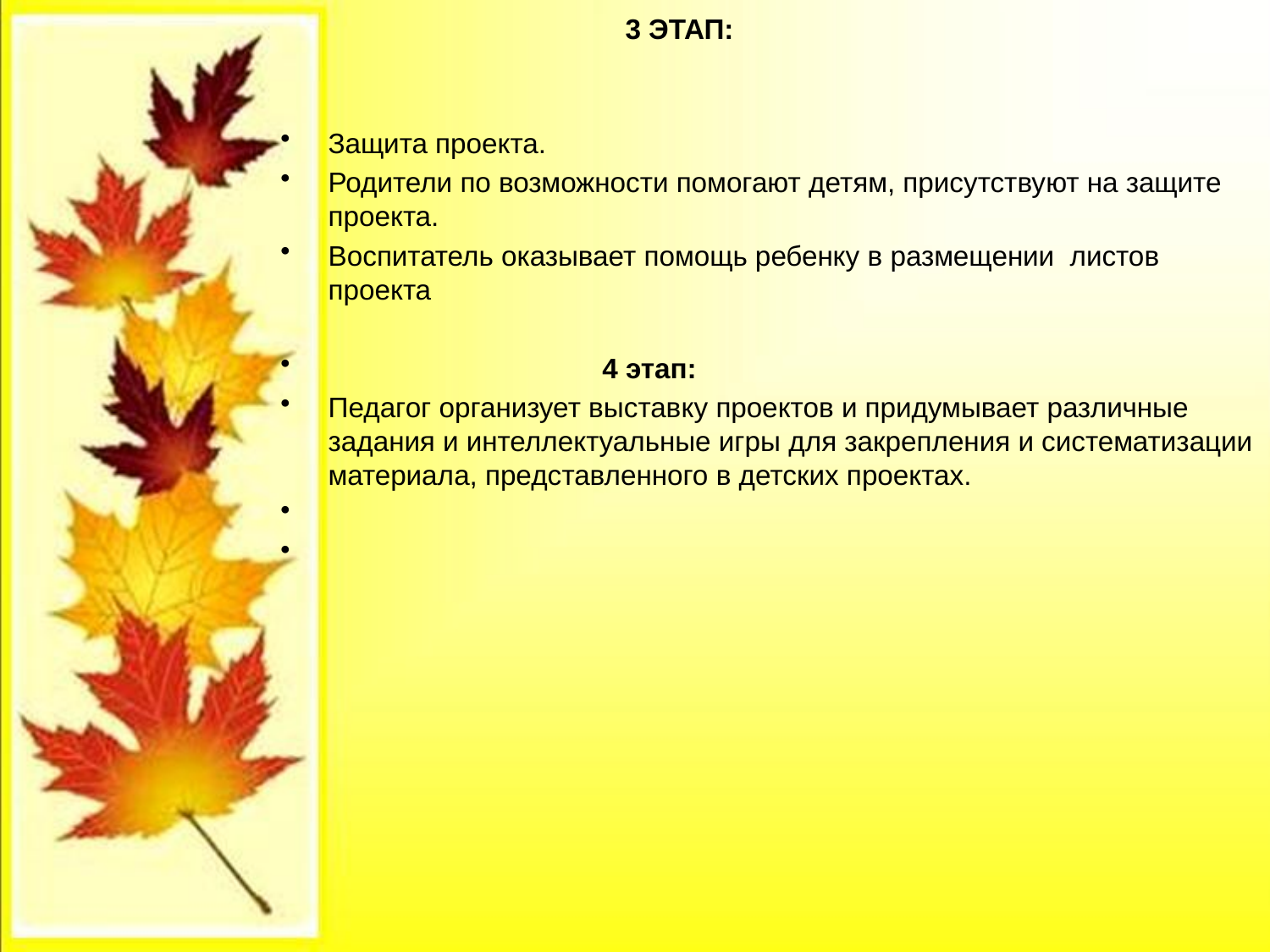

# 3 ЭТАП:

Защита проекта.
Родители по возможности помогают детям, присутствуют на защите проекта.
Воспитатель оказывает помощь ребенку в размещении  листов проекта

                                   4 этап:
Педагог организует выставку проектов и придумывает различные задания и интеллектуальные игры для закрепления и систематизации материала, представленного в детских проектах.